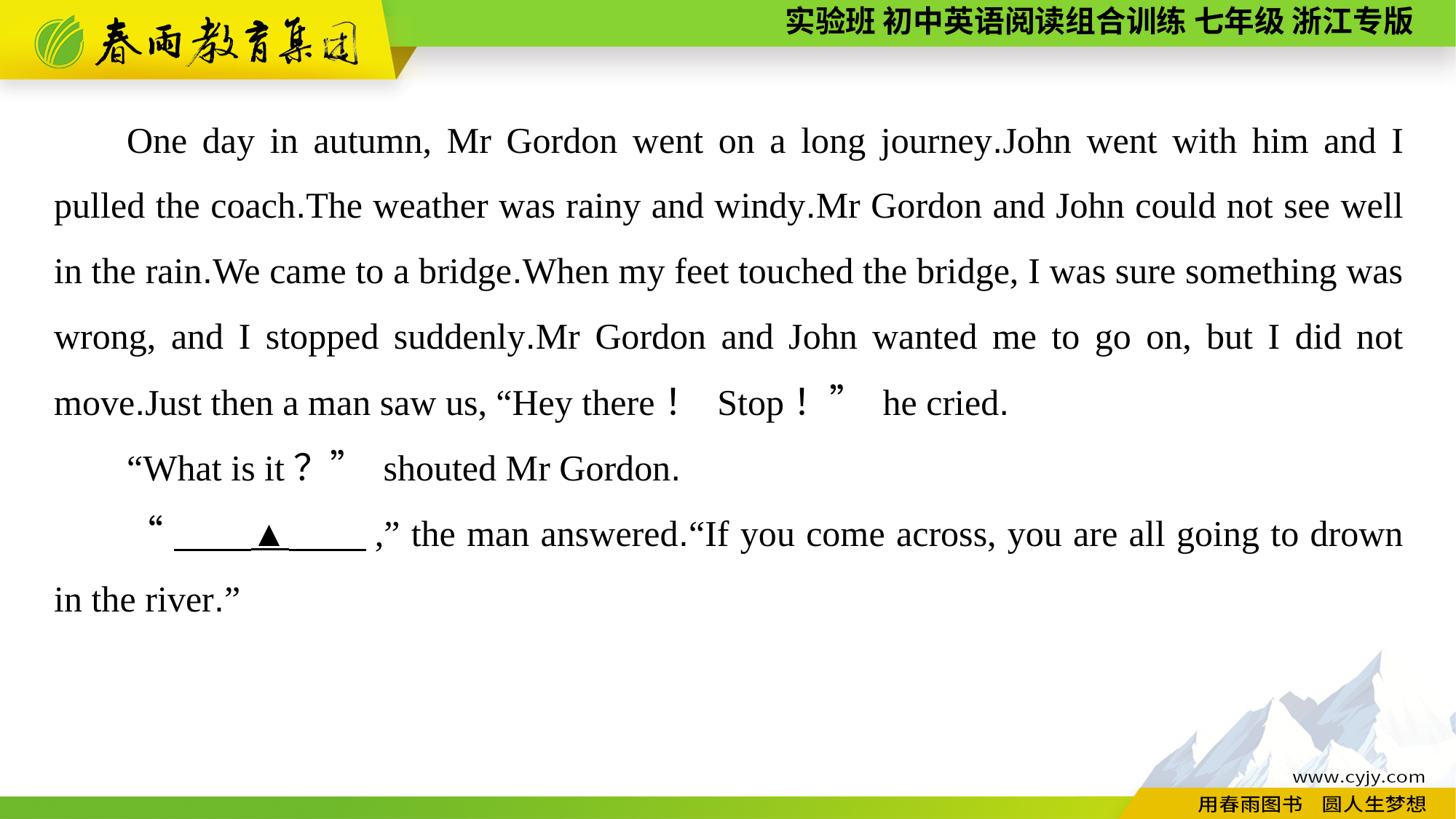

One day in autumn, Mr Gordon went on a long journey.John went with him and I pulled the coach.The weather was rainy and windy.Mr Gordon and John could not see well in the rain.We came to a bridge.When my feet touched the bridge, I was sure something was wrong, and I stopped suddenly.Mr Gordon and John wanted me to go on, but I did not move.Just then a man saw us, “Hey there！ Stop！” he cried.
“What is it？” shouted Mr Gordon.
“　　▲　　,” the man answered.“If you come across, you are all going to drown in the river.”